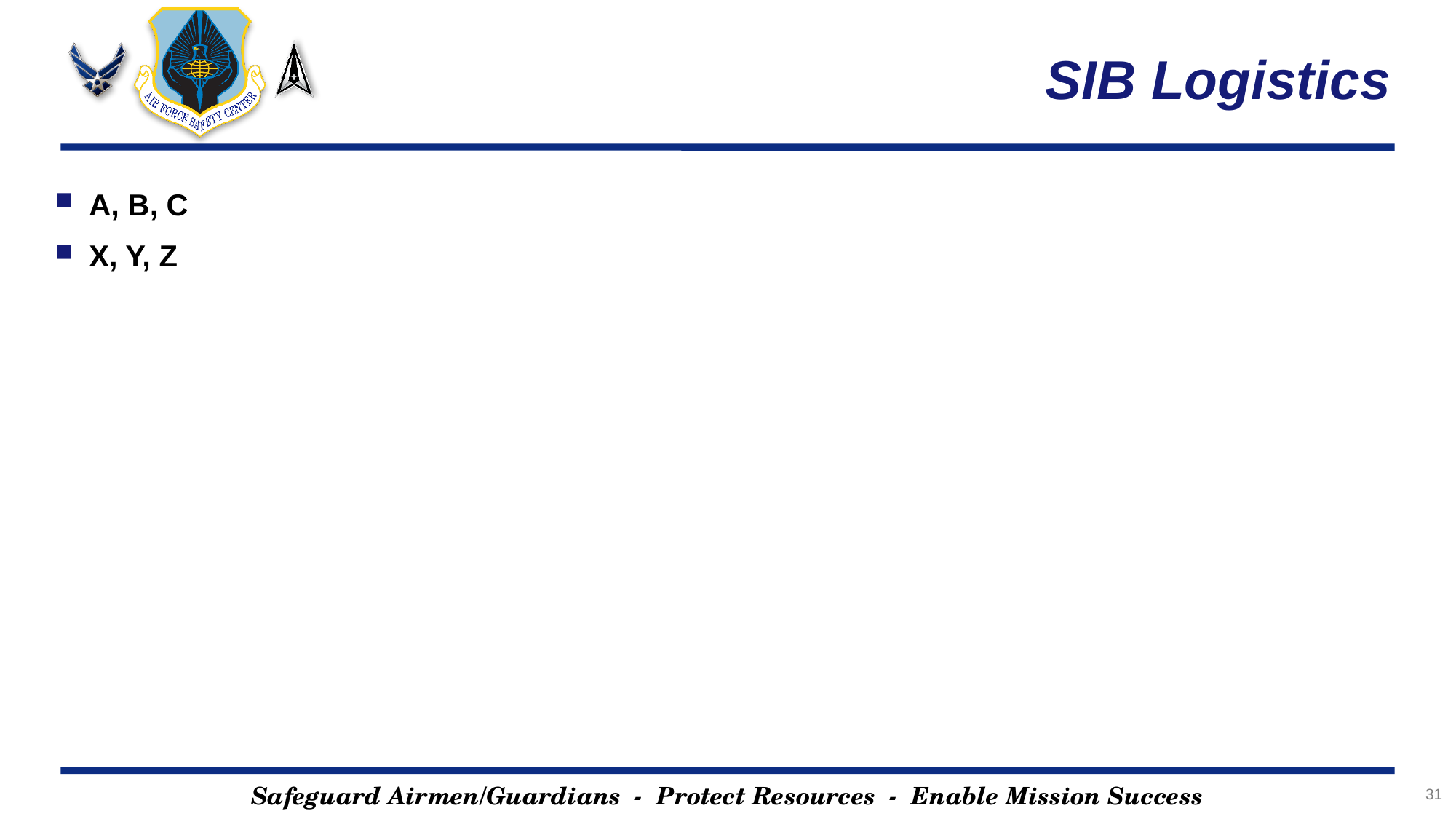

# SIB Logistics
A, B, C
X, Y, Z

31